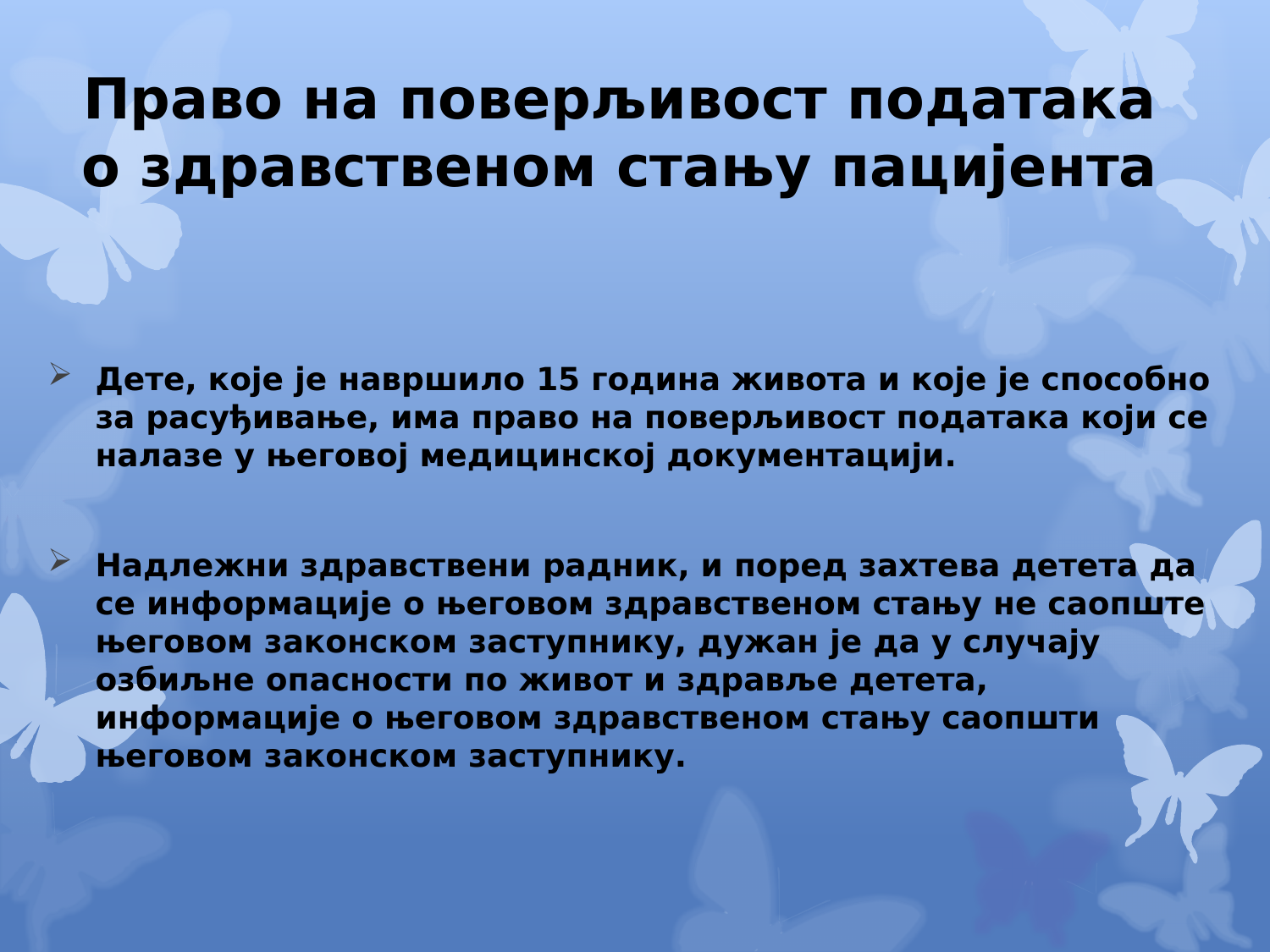

# Право на поверљивост података о здравственом стању пацијента
Дете, које је навршило 15 година живота и које је способно за расуђивање, има право на поверљивост података који се налазе у његовој медицинској документацији.

Надлежни здравствени радник, и поред захтева детета да се информације о његовом здравственом стању не саопште његовом законском заступнику, дужан је да у случају озбиљне опасности по живот и здравље детета, информације о његовом здравственом стању саопшти његовом законском заступнику.